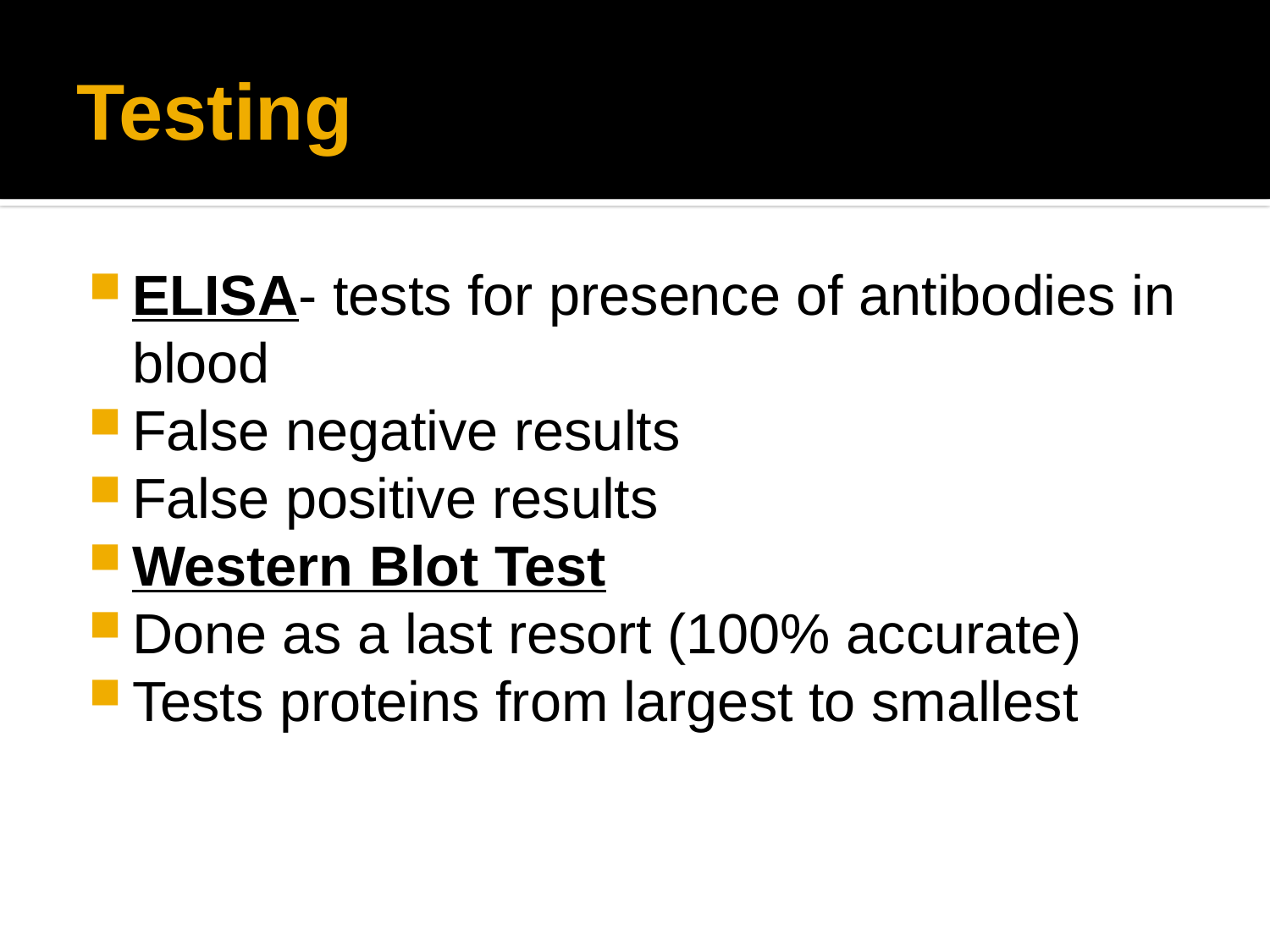

# Testing
ELISA- tests for presence of antibodies in blood
False negative results
False positive results
Western Blot Test
Done as a last resort (100% accurate)
Tests proteins from largest to smallest